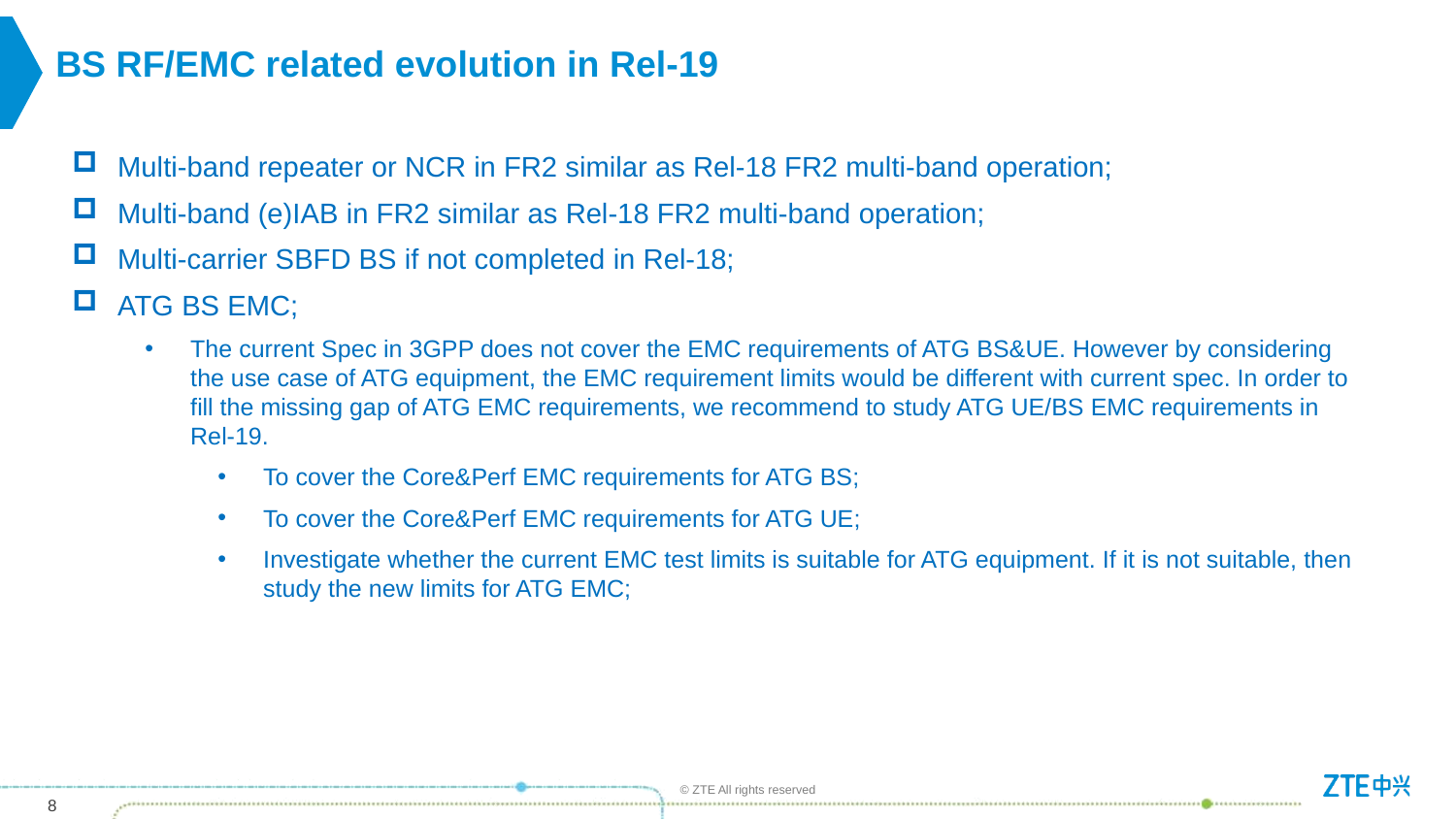

# BS RF/EMC related evolution in Rel-19

Multi-band repeater or NCR in FR2 similar as Rel-18 FR2 multi-band operation;
Multi-band (e)IAB in FR2 similar as Rel-18 FR2 multi-band operation;
Multi-carrier SBFD BS if not completed in Rel-18;
ATG BS EMC;
The current Spec in 3GPP does not cover the EMC requirements of ATG BS&UE. However by considering the use case of ATG equipment, the EMC requirement limits would be different with current spec. In order to fill the missing gap of ATG EMC requirements, we recommend to study ATG UE/BS EMC requirements in Rel-19.
To cover the Core&Perf EMC requirements for ATG BS;
To cover the Core&Perf EMC requirements for ATG UE;
Investigate whether the current EMC test limits is suitable for ATG equipment. If it is not suitable, then study the new limits for ATG EMC;